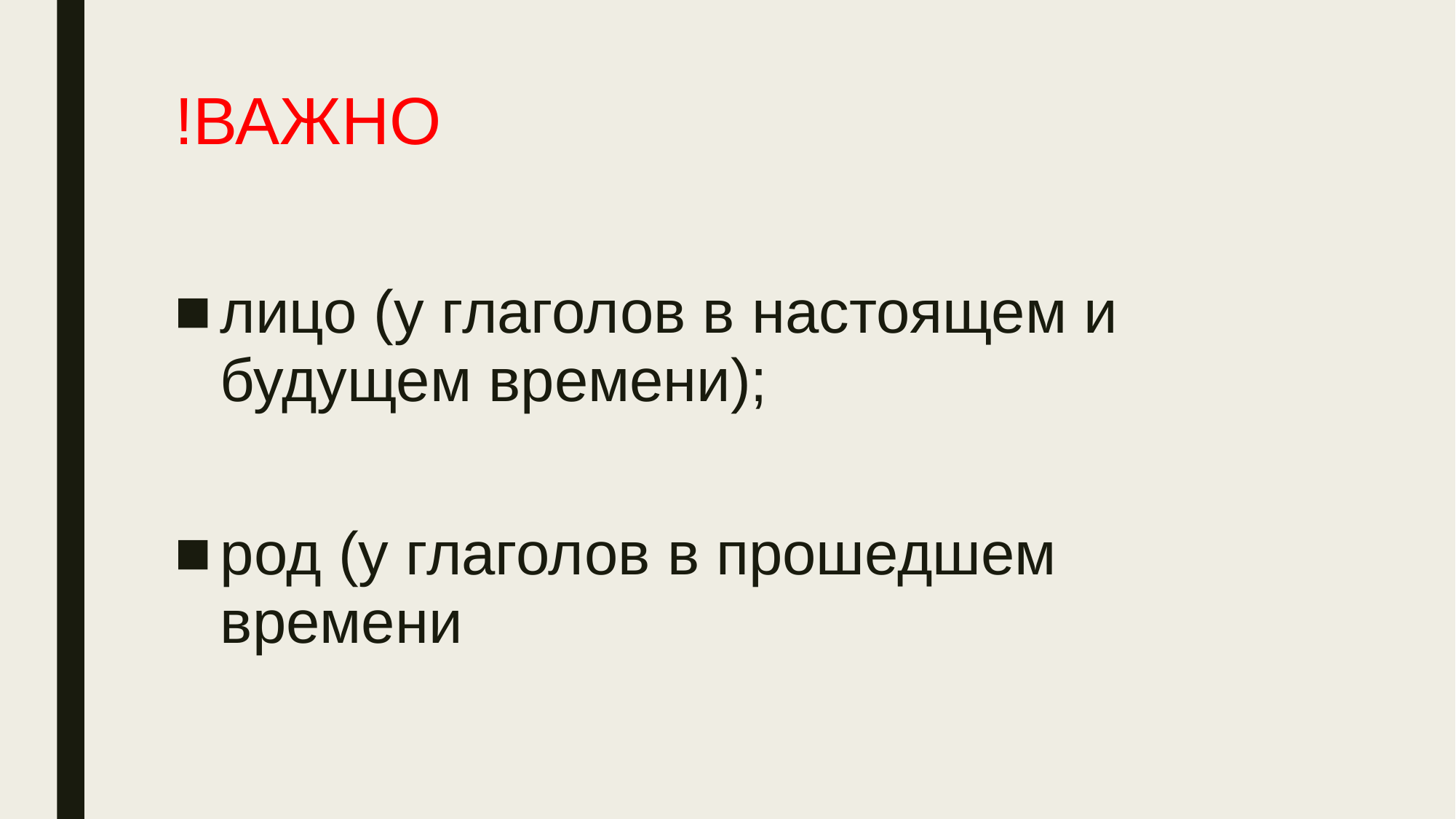

# !ВАЖНО
лицо (у глаголов в настоящем и будущем времени);

род (у глаголов в прошедшем времени